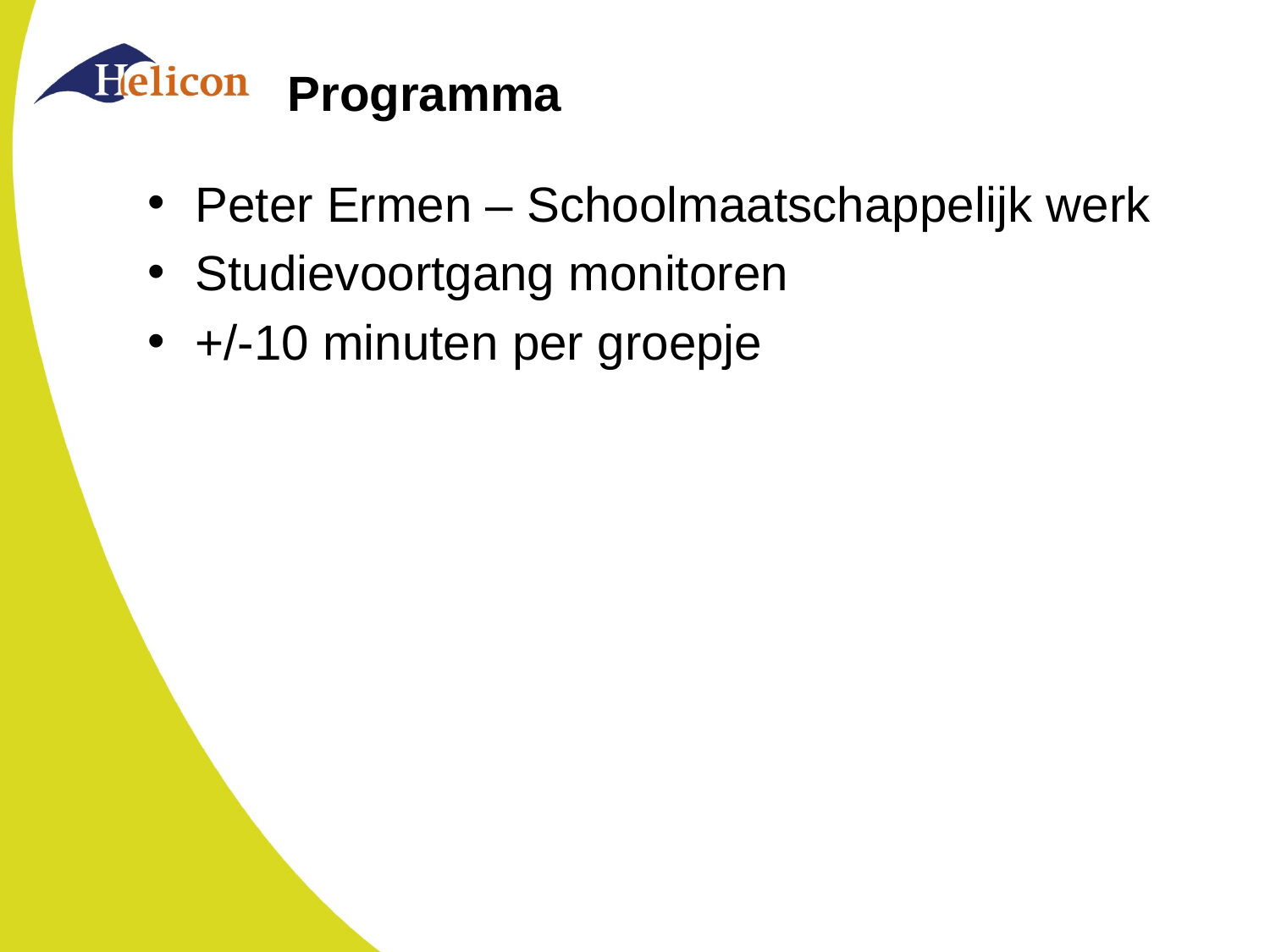

# Programma
Peter Ermen – Schoolmaatschappelijk werk
Studievoortgang monitoren
+/-10 minuten per groepje